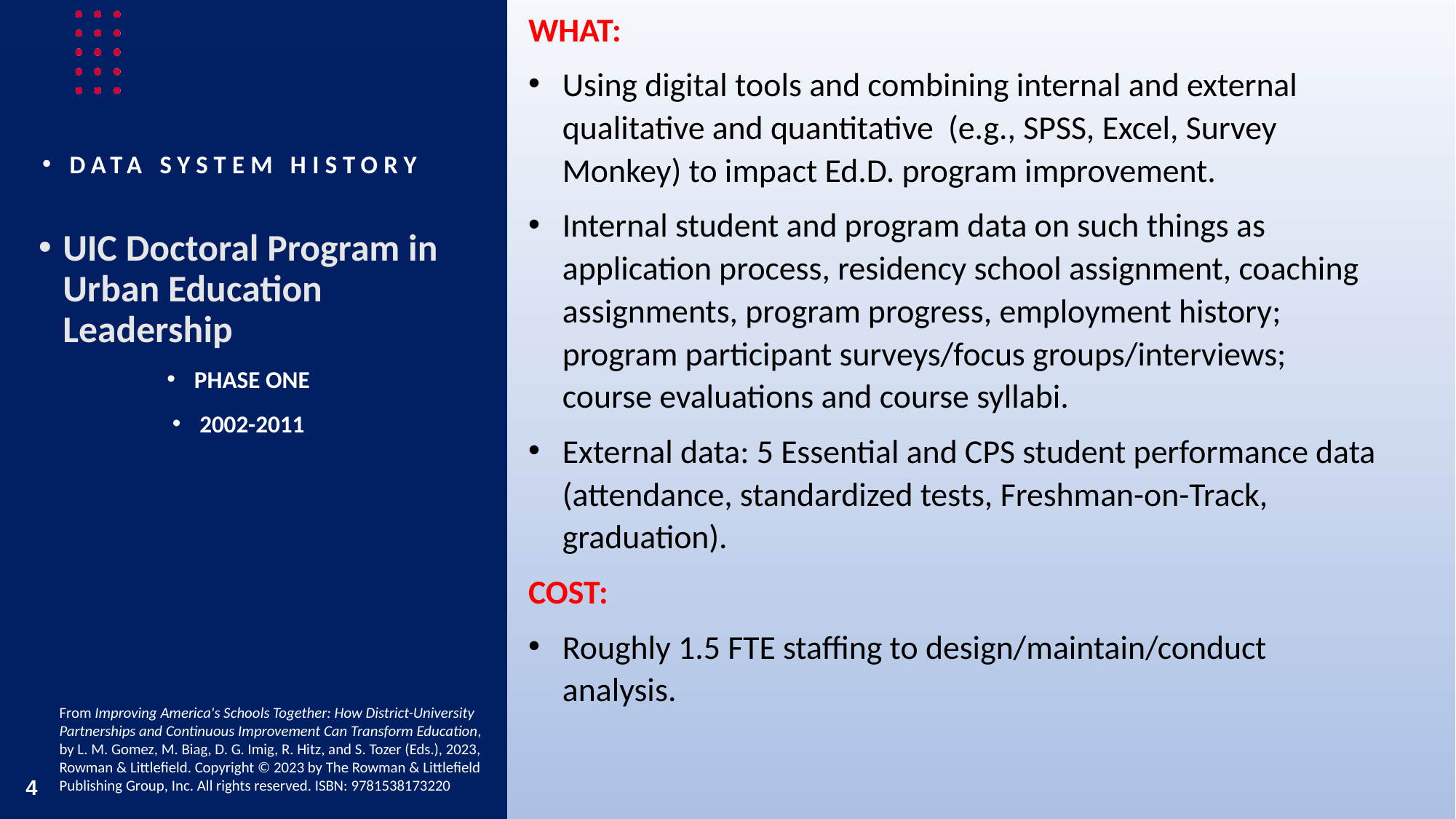

WHAT:
Using digital tools and combining internal and external qualitative and quantitative  (e.g., SPSS, Excel, Survey Monkey) to impact Ed.D. program improvement.
Internal student and program data on such things as application process, residency school assignment, coaching assignments, program progress, employment history; program participant surveys/focus groups/interviews; course evaluations and course syllabi.
External data: 5 Essential and CPS student performance data (attendance, standardized tests, Freshman-on-Track, graduation).
COST:
Roughly 1.5 FTE staffing to design/maintain/conduct analysis.

Data System History
UIC Doctoral Program in Urban Education Leadership
PHASE ONE
2002-2011

From Improving America's Schools Together: How District-University Partnerships and Continuous Improvement Can Transform Education, by L. M. Gomez, M. Biag, D. G. Imig, R. Hitz, and S. Tozer (Eds.), 2023, Rowman & Littlefield. Copyright © 2023 by The Rowman & Littlefield Publishing Group, Inc. All rights reserved. ISBN: 9781538173220